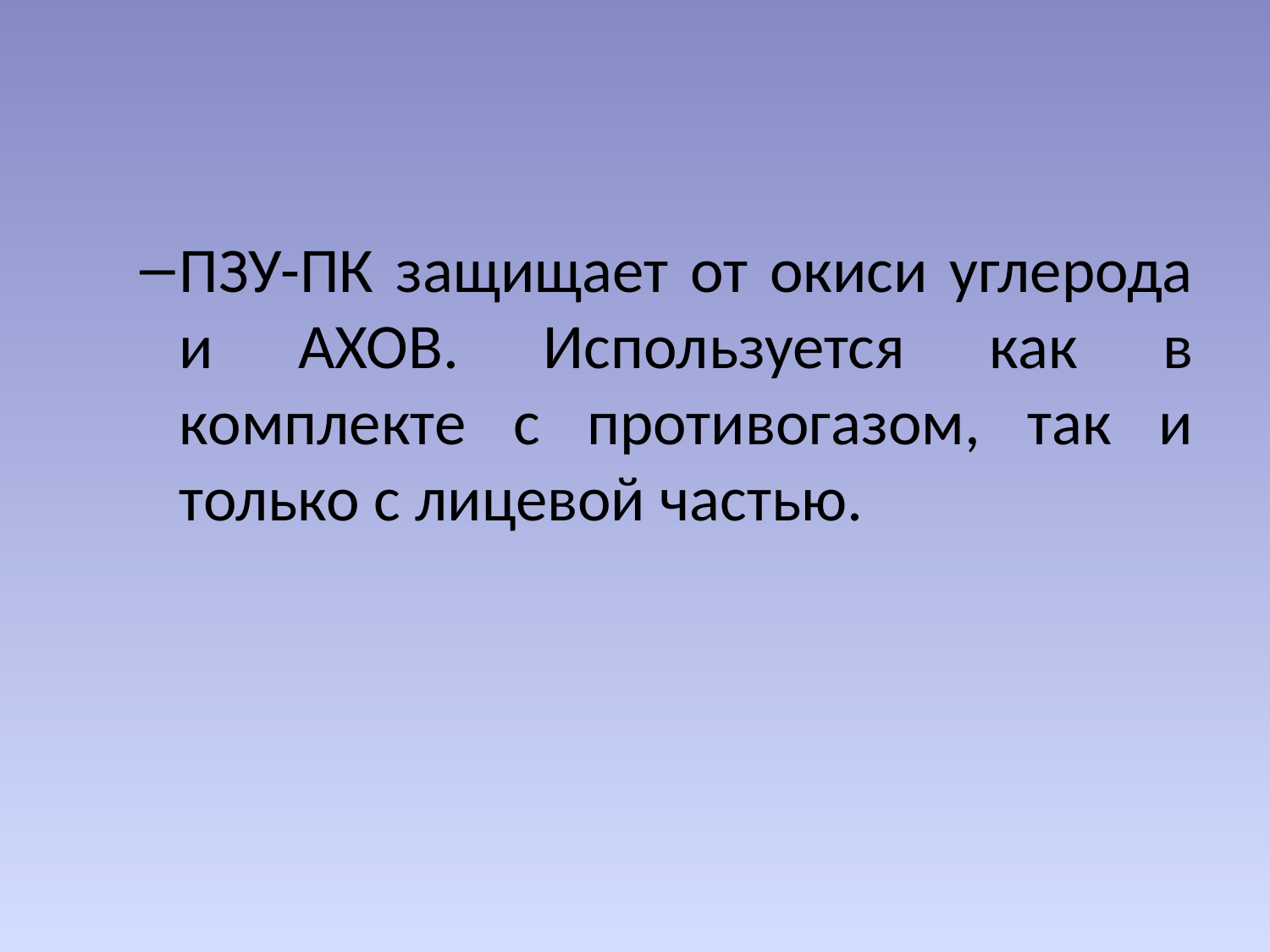

#
ПЗУ-ПК защищает от окиси углерода и АХОВ. Используется как в комплекте с противогазом, так и только с лицевой частью.